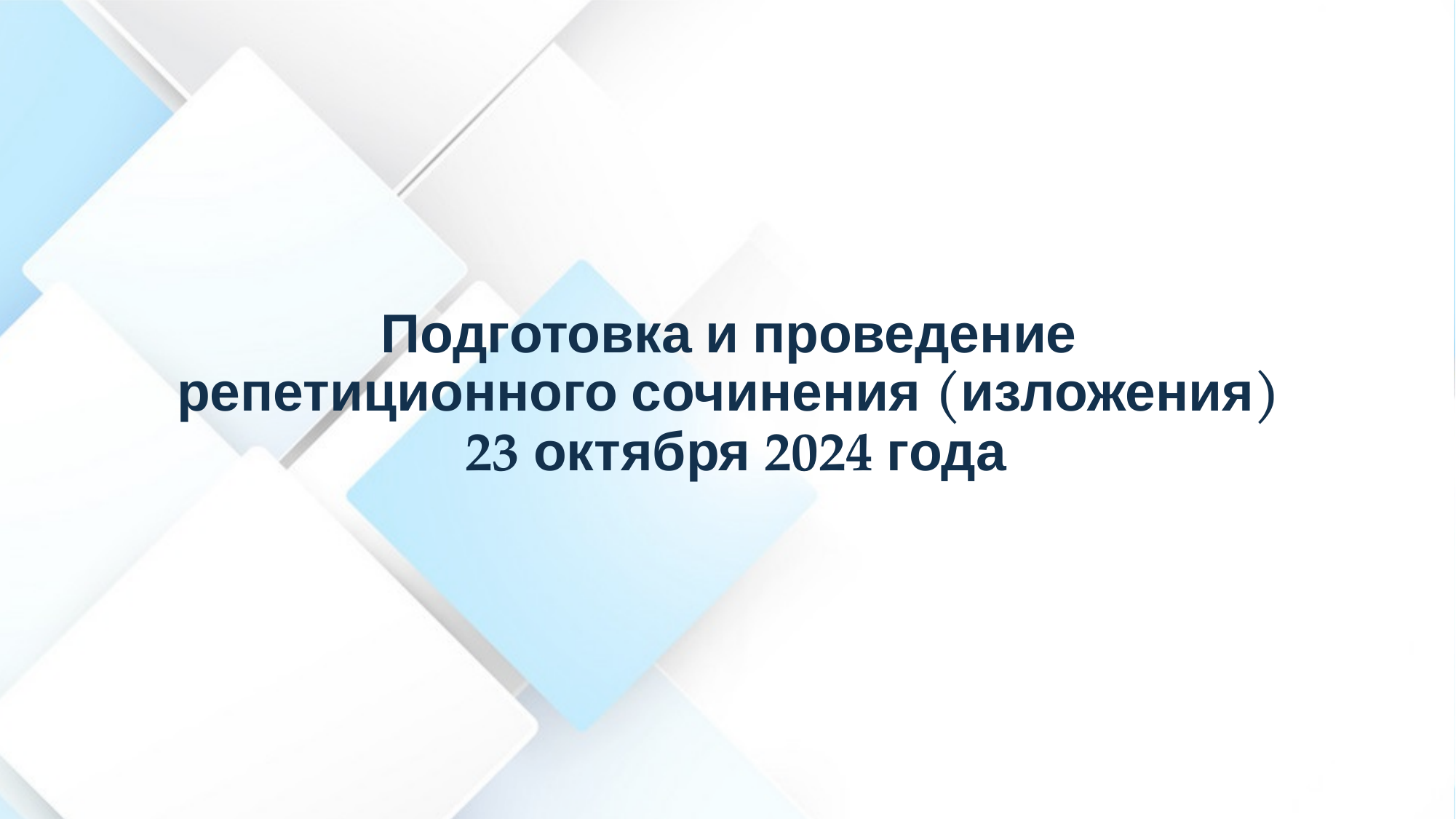

# Подготовка и проведение репетиционного сочинения (изложения) 23 октября 2024 года